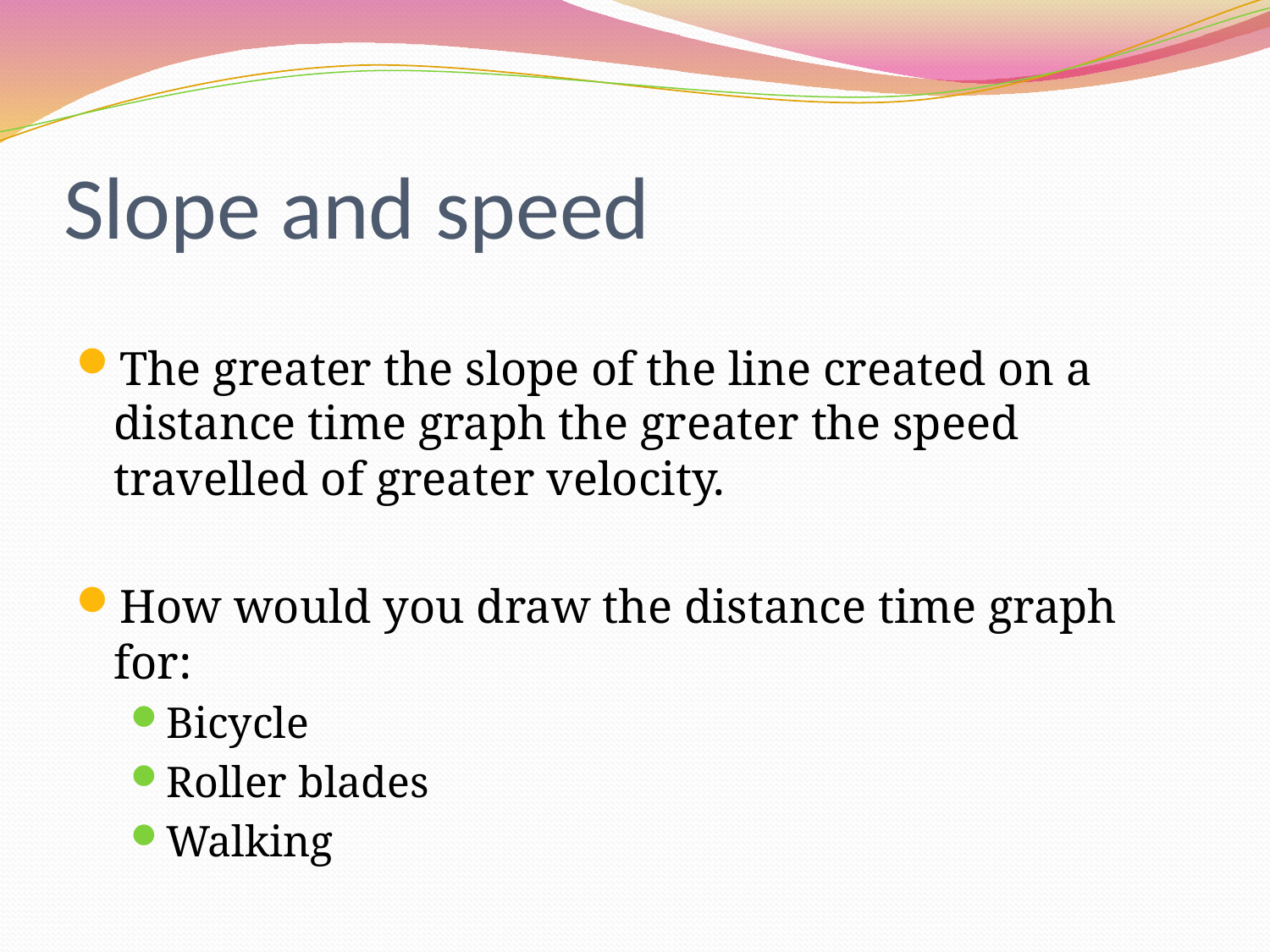

# Slope and speed

The greater the slope of the line created on a distance time graph the greater the speed travelled of greater velocity.

How would you draw the distance time graph for:
Bicycle
Roller blades
Walking